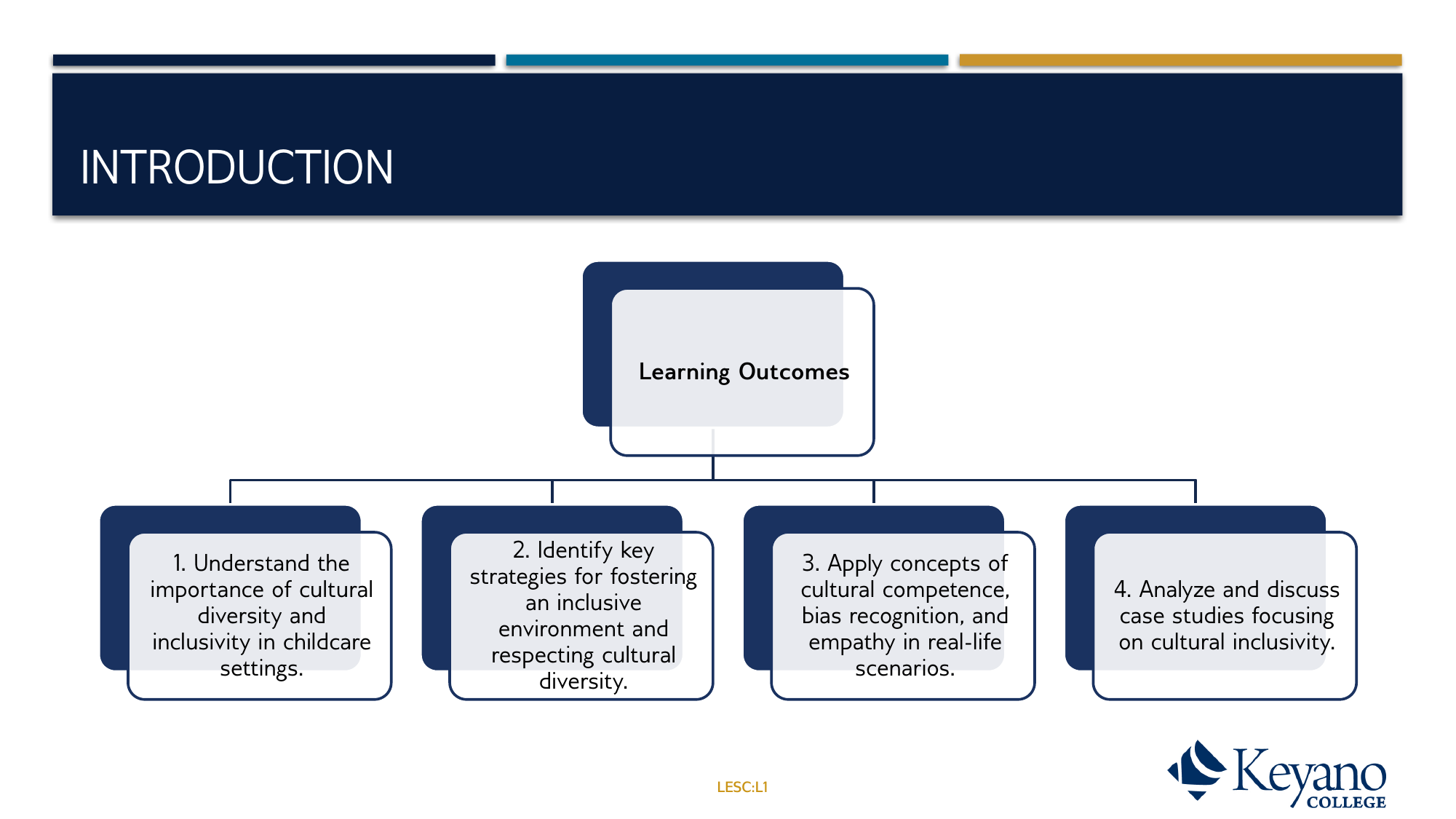

# Introduction
Learning Outcomes
1. Understand the importance of cultural diversity and inclusivity in childcare settings.
2. Identify key strategies for fostering an inclusive environment and respecting cultural diversity.
3. Apply concepts of cultural competence, bias recognition, and empathy in real-life scenarios.
4. Analyze and discuss case studies focusing on cultural inclusivity.
LESC:L1